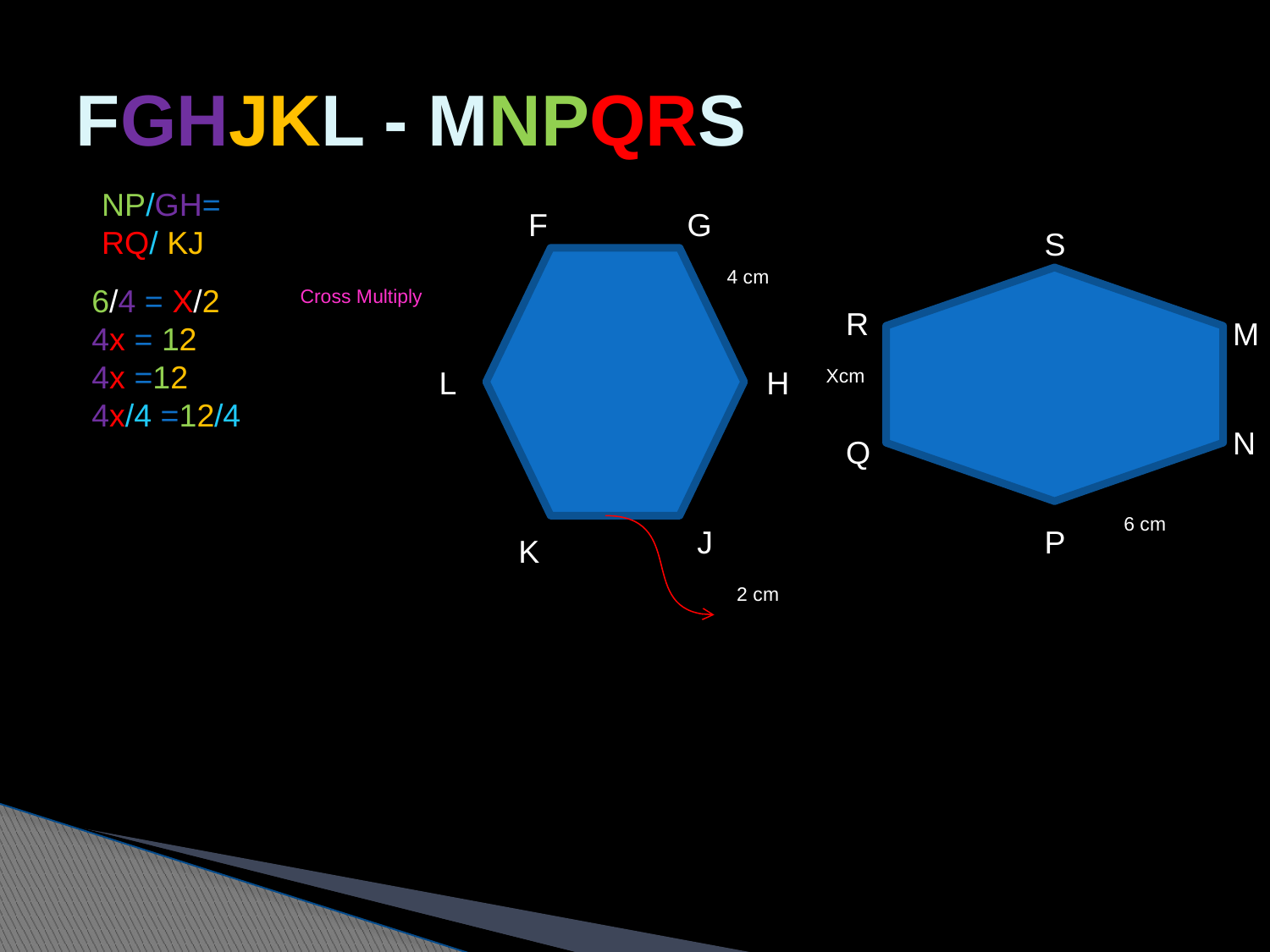

# FGHJKL - MNPQRS
NP/GH= RQ/ KJ

6/4 = X/2
4x = 12
4x =12
4x/4 =12/4
F
G

S

4 cm
Cross Multiply
R
M
L
H
Xcm
N
Q
6 cm
J
P
K
2 cm